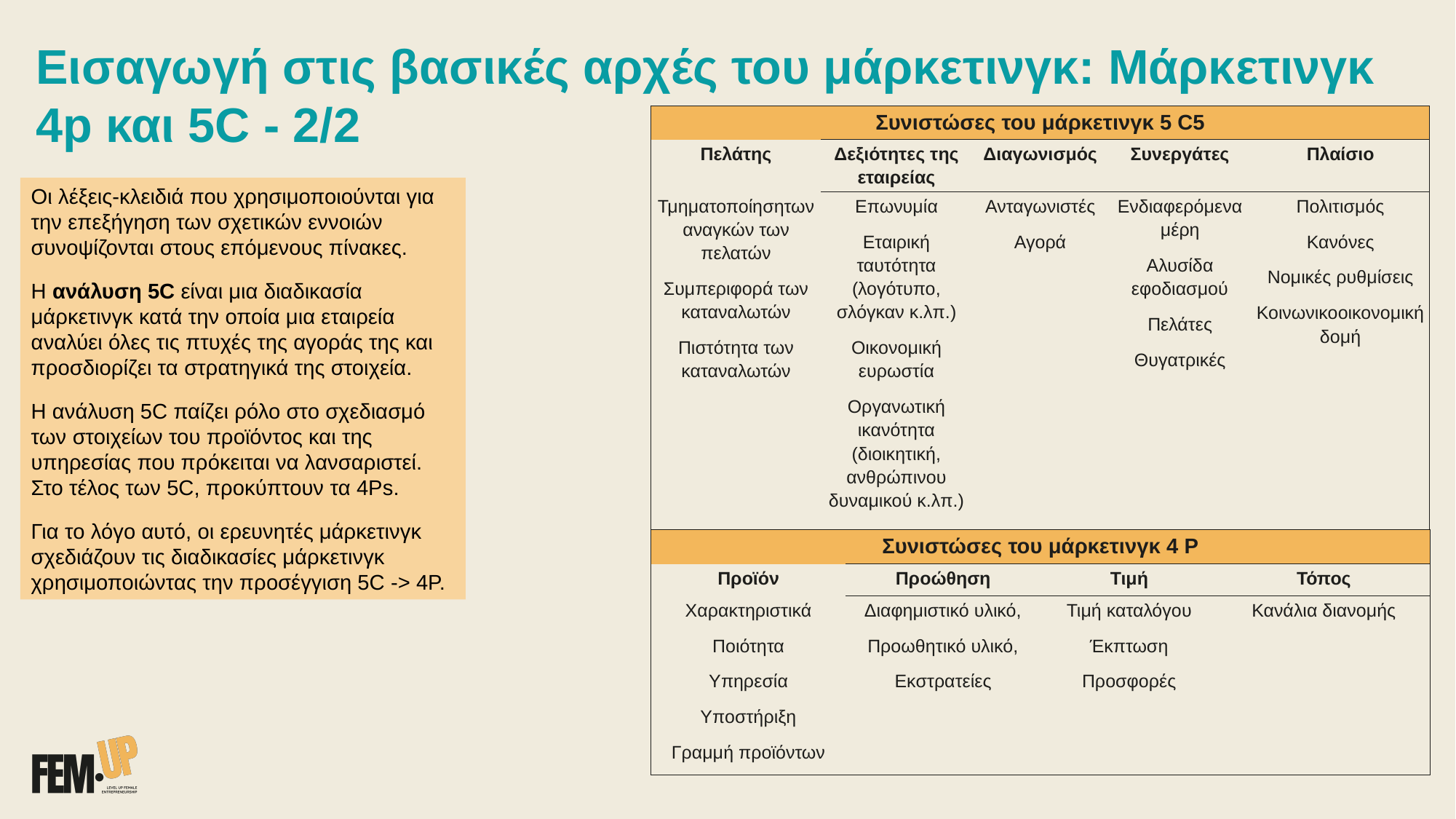

Εισαγωγή στις βασικές αρχές του μάρκετινγκ: Μάρκετινγκ 4p και 5C - 2/2
| Συνιστώσες του μάρκετινγκ 5 C5 |  |  |  |  |
| --- | --- | --- | --- | --- |
| Πελάτης​ | Δεξιότητες της εταιρείας | Διαγωνισμός​ | Συνεργάτες​ | Πλαίσιο​ |
| Τμηματοποίησητων αναγκών των πελατών Συμπεριφορά των καταναλωτών Πιστότητα των καταναλωτών​ | Επωνυμία Εταιρική ταυτότητα (λογότυπο, σλόγκαν κ.λπ.) Οικονομική ευρωστία Οργανωτική ικανότητα (διοικητική, ανθρώπινου δυναμικού κ.λπ.) | Ανταγωνιστές Αγορά | Ενδιαφερόμενα μέρη Αλυσίδα εφοδιασμού Πελάτες Θυγατρικές​ | Πολιτισμός Κανόνες Νομικές ρυθμίσεις Κοινωνικοοικονομική δομή​ |
Οι λέξεις-κλειδιά που χρησιμοποιούνται για την επεξήγηση των σχετικών εννοιών συνοψίζονται στους επόμενους πίνακες.
Η ανάλυση 5C είναι μια διαδικασία μάρκετινγκ κατά την οποία μια εταιρεία αναλύει όλες τις πτυχές της αγοράς της και προσδιορίζει τα στρατηγικά της στοιχεία.
Η ανάλυση 5C παίζει ρόλο στο σχεδιασμό των στοιχείων του προϊόντος και της υπηρεσίας που πρόκειται να λανσαριστεί. Στο τέλος των 5C, προκύπτουν τα 4Ps.
Για το λόγο αυτό, οι ερευνητές μάρκετινγκ σχεδιάζουν τις διαδικασίες μάρκετινγκ χρησιμοποιώντας την προσέγγιση 5C -> 4P.

| Συνιστώσες του μάρκετινγκ 4 P |  |  |  |
| --- | --- | --- | --- |
| Προϊόν​ | Προώθηση​ | Τιμή​ | Τόπος​ |
| Χαρακτηριστικά Ποιότητα Υπηρεσία Υποστήριξη Γραμμή προϊόντων | Διαφημιστικό υλικό, Προωθητικό υλικό, Εκστρατείες | Τιμή καταλόγου Έκπτωση Προσφορές | Κανάλια διανομής |